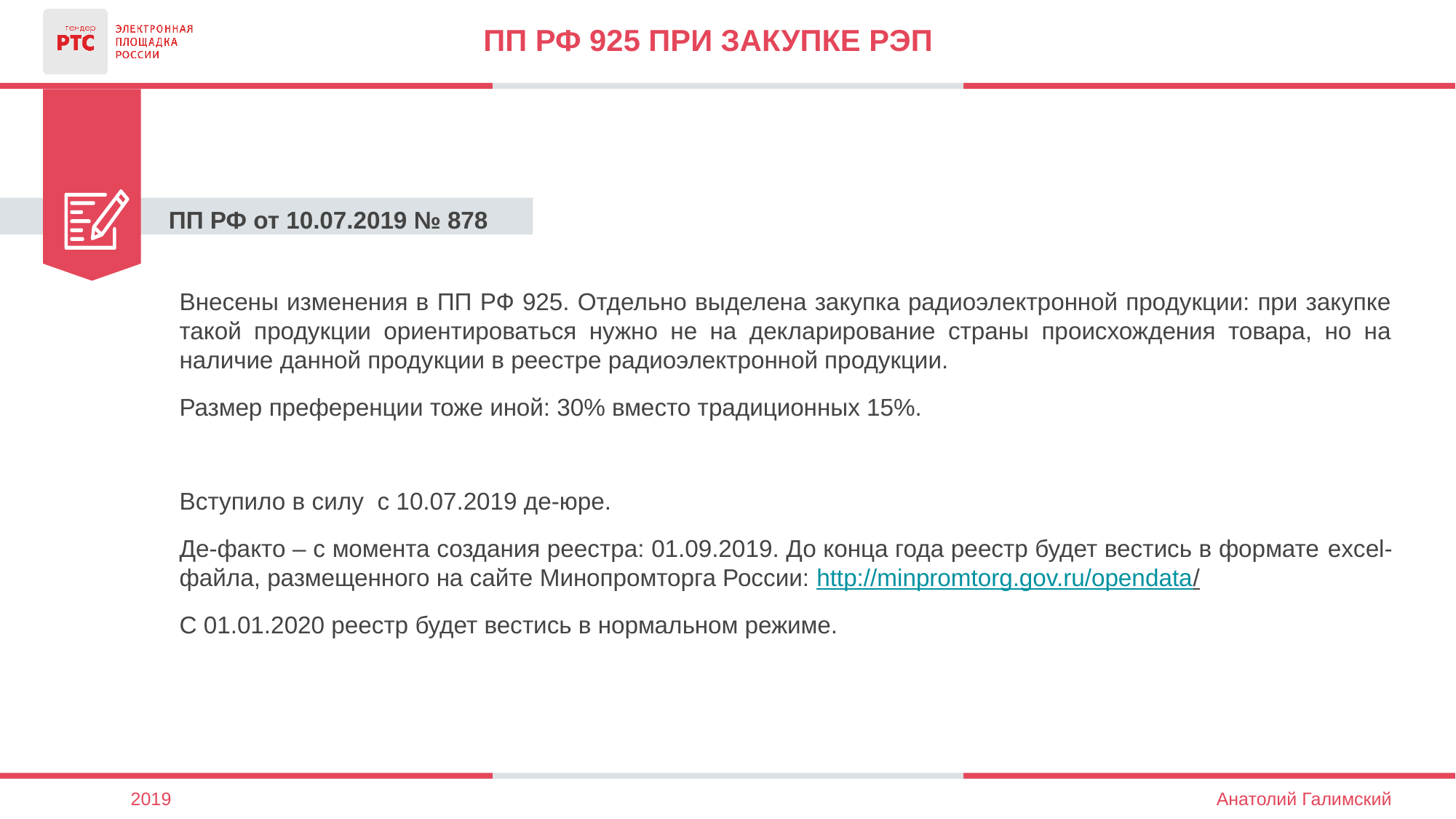

# ПП рф 925 при закупке рэп

ПП РФ от 10.07.2019 № 878
Внесены изменения в ПП РФ 925. Отдельно выделена закупка радиоэлектронной продукции: при закупке такой продукции ориентироваться нужно не на декларирование страны происхождения товара, но на наличие данной продукции в реестре радиоэлектронной продукции.
Размер преференции тоже иной: 30% вместо традиционных 15%.

Вступило в силу  с 10.07.2019 де-юре.
Де-факто – с момента создания реестра: 01.09.2019. До конца года реестр будет вестись в формате excel-файла, размещенного на сайте Минопромторга России: http://minpromtorg.gov.ru/opendata/
С 01.01.2020 реестр будет вестись в нормальном режиме.
2019
Анатолий Галимский